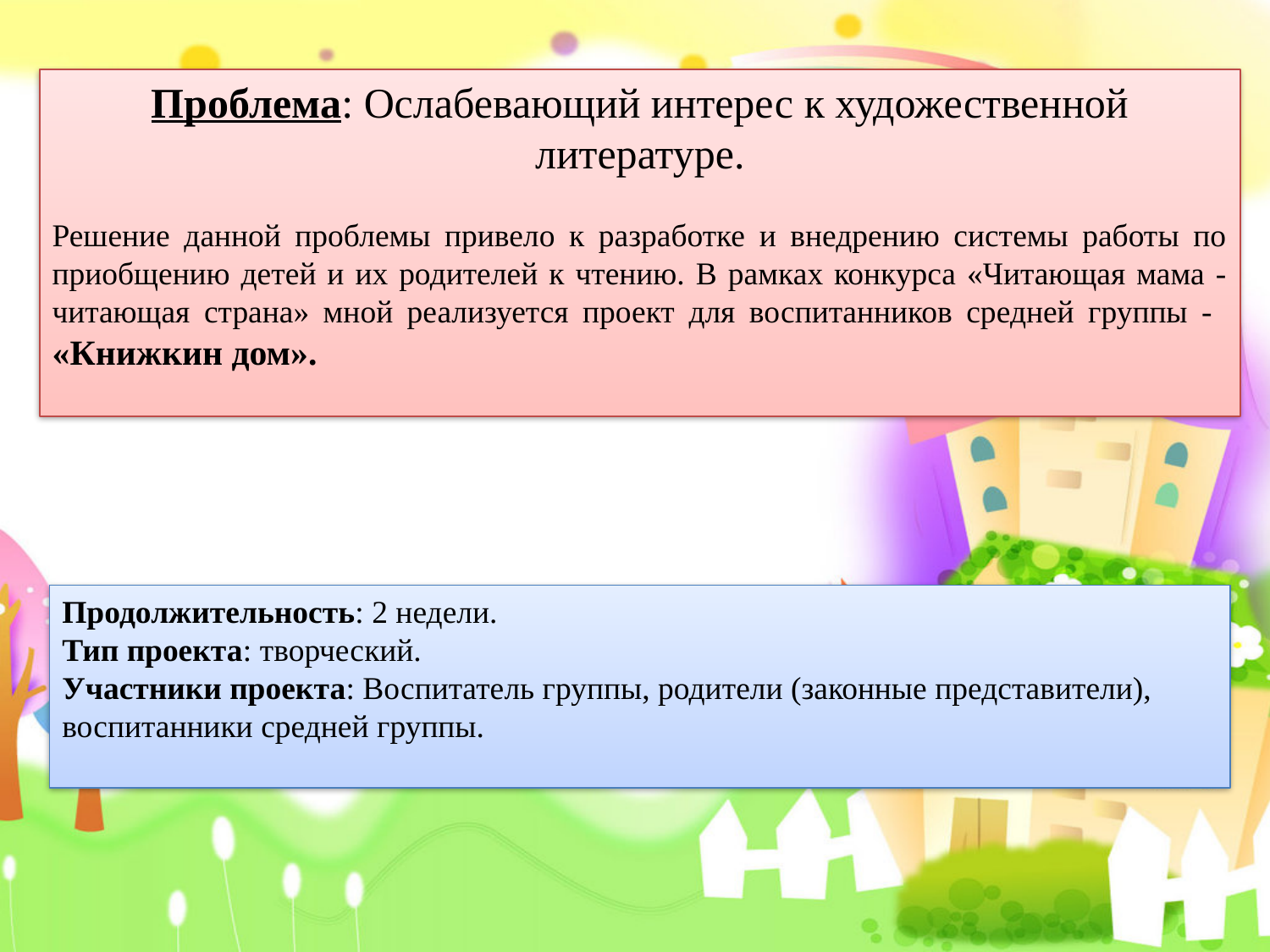

Проблема: Ослабевающий интерес к художественной литературе.

Решение данной проблемы привело к разработке и внедрению системы работы по приобщению детей и их родителей к чтению. В рамках конкурса «Читающая мама - читающая страна» мной реализуется проект для воспитанников средней группы -  «Книжкин дом».

Продолжительность: 2 недели.
Тип проекта: творческий.
Участники проекта: Воспитатель группы, родители (законные представители), воспитанники средней группы.